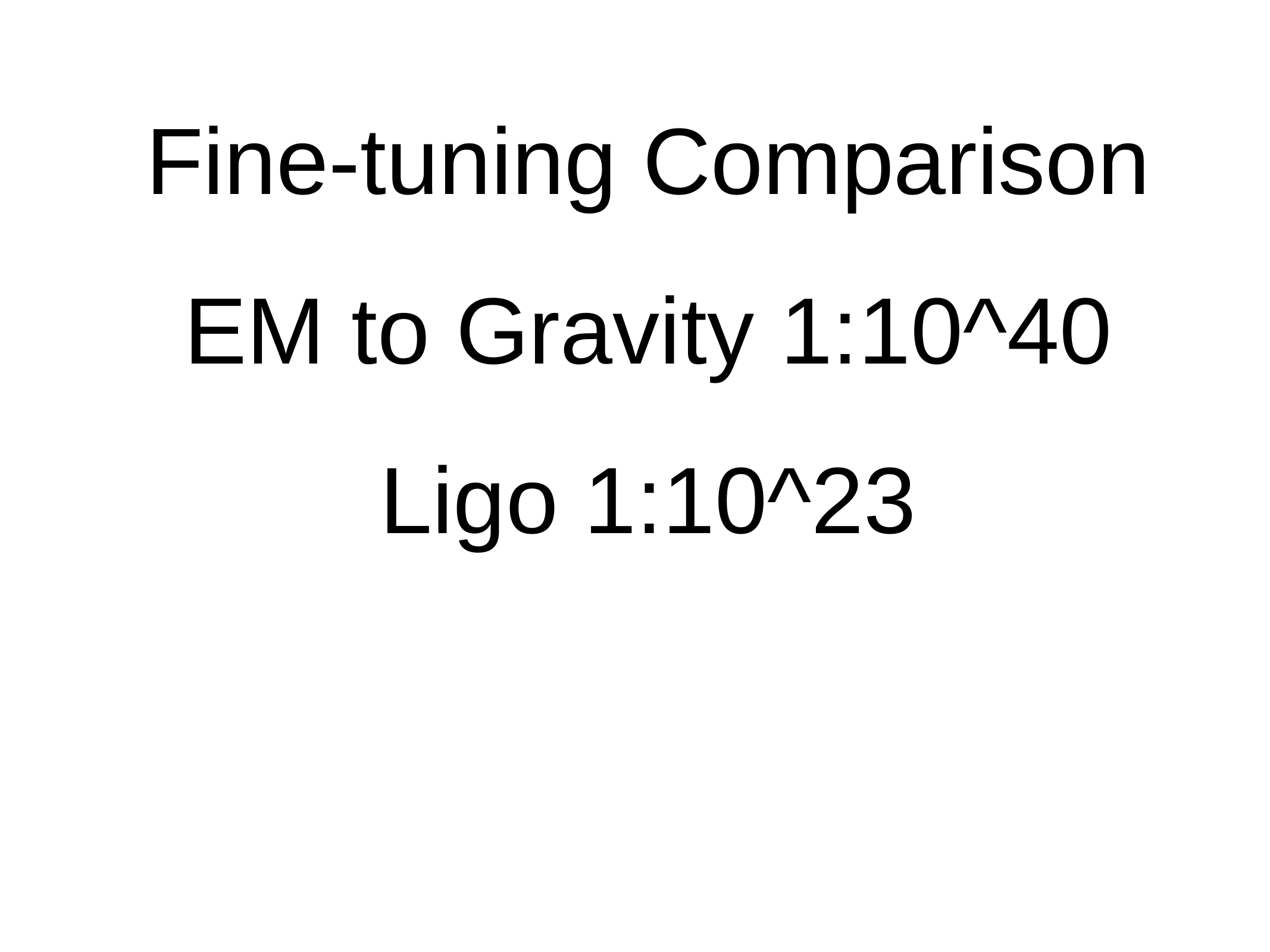

# Fine-tuning Comparison
EM to Gravity 1:10^40
Ligo 1:10^23